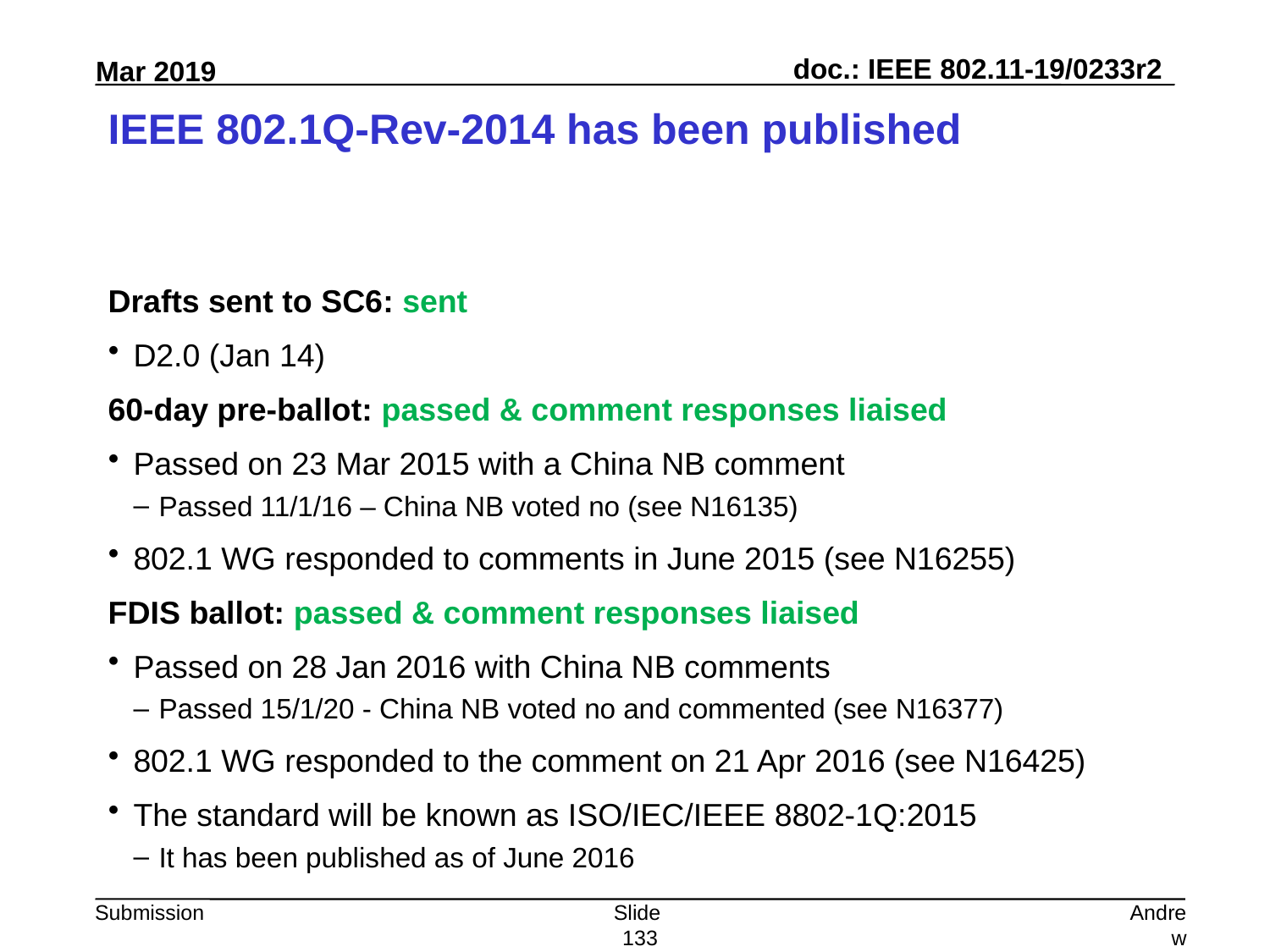

# IEEE 802.1Q-Rev-2014 has been published
Drafts sent to SC6: sent
D2.0 (Jan 14)
60-day pre-ballot: passed & comment responses liaised
Passed on 23 Mar 2015 with a China NB comment
Passed 11/1/16 – China NB voted no (see N16135)
802.1 WG responded to comments in June 2015 (see N16255)
FDIS ballot: passed & comment responses liaised
Passed on 28 Jan 2016 with China NB comments
Passed 15/1/20 - China NB voted no and commented (see N16377)
802.1 WG responded to the comment on 21 Apr 2016 (see N16425)
The standard will be known as ISO/IEC/IEEE 8802-1Q:2015
It has been published as of June 2016

Slide 133
Andrew Myles, Cisco